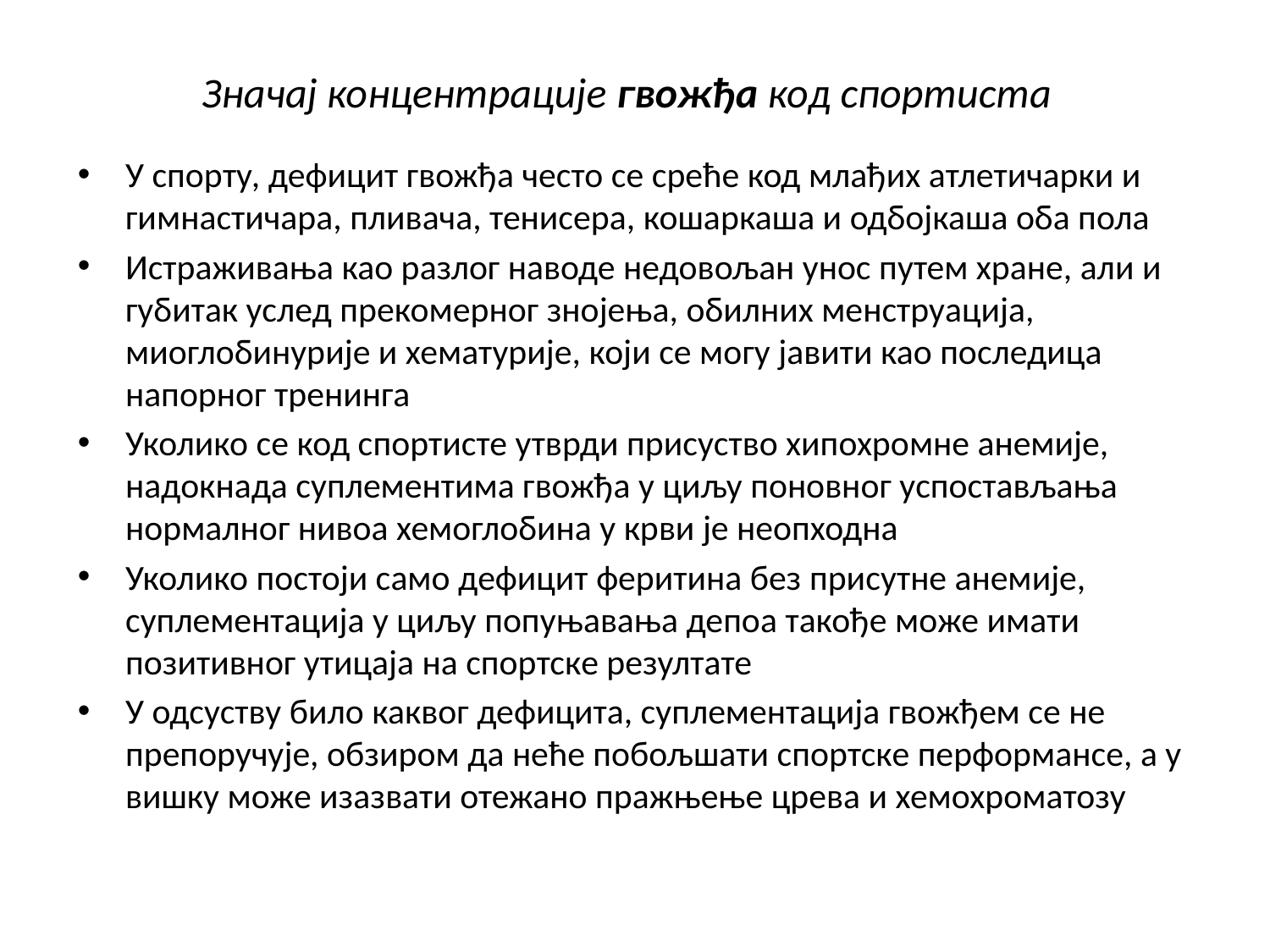

# Значај концентрације гвожђа код спортиста
У спорту, дефицит гвожђа често се среће код млађих атлетичарки и гимнастичара, пливача, тенисера, кошаркаша и одбојкаша оба пола
Истраживања као разлог наводе недовољан унос путем хране, али и губитак услед прекомерног знојења, обилних менструација, миоглобинурије и хематурије, који се могу јавити као последица напорног тренинга
Уколико се код спортисте утврди присуство хипохромне анемије, надокнада суплементима гвожђа у циљу поновног успостављања нормалног нивоа хемоглобина у крви је неопходна
Уколико постоји само дефицит феритина без присутне анемије, суплементација у циљу попуњавања депоа такође може имати  позитивног утицаја на спортске резултате
У одсуству било каквог дефицита, суплементација гвожђем се не препоручује, обзиром да неће побољшати спортске перформансе, а у вишку може изазвати отежано пражњење црева и хемохроматозу